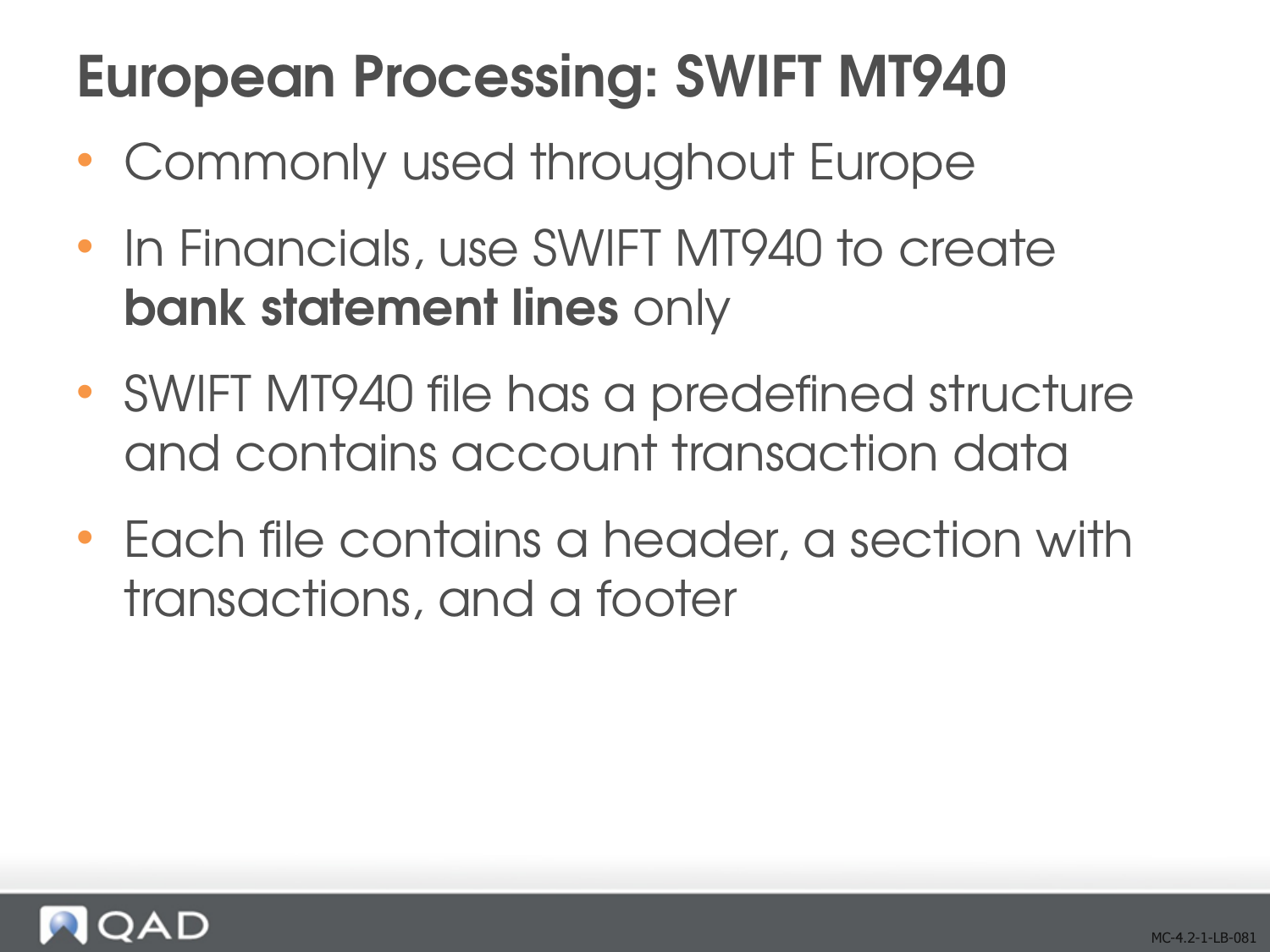

# European Processing: SWIFT MT940
Commonly used throughout Europe
In Financials, use SWIFT MT940 to create bank statement lines only
SWIFT MT940 file has a predefined structure and contains account transaction data
Each file contains a header, a section with transactions, and a footer
MC-4.2-1-LB-081